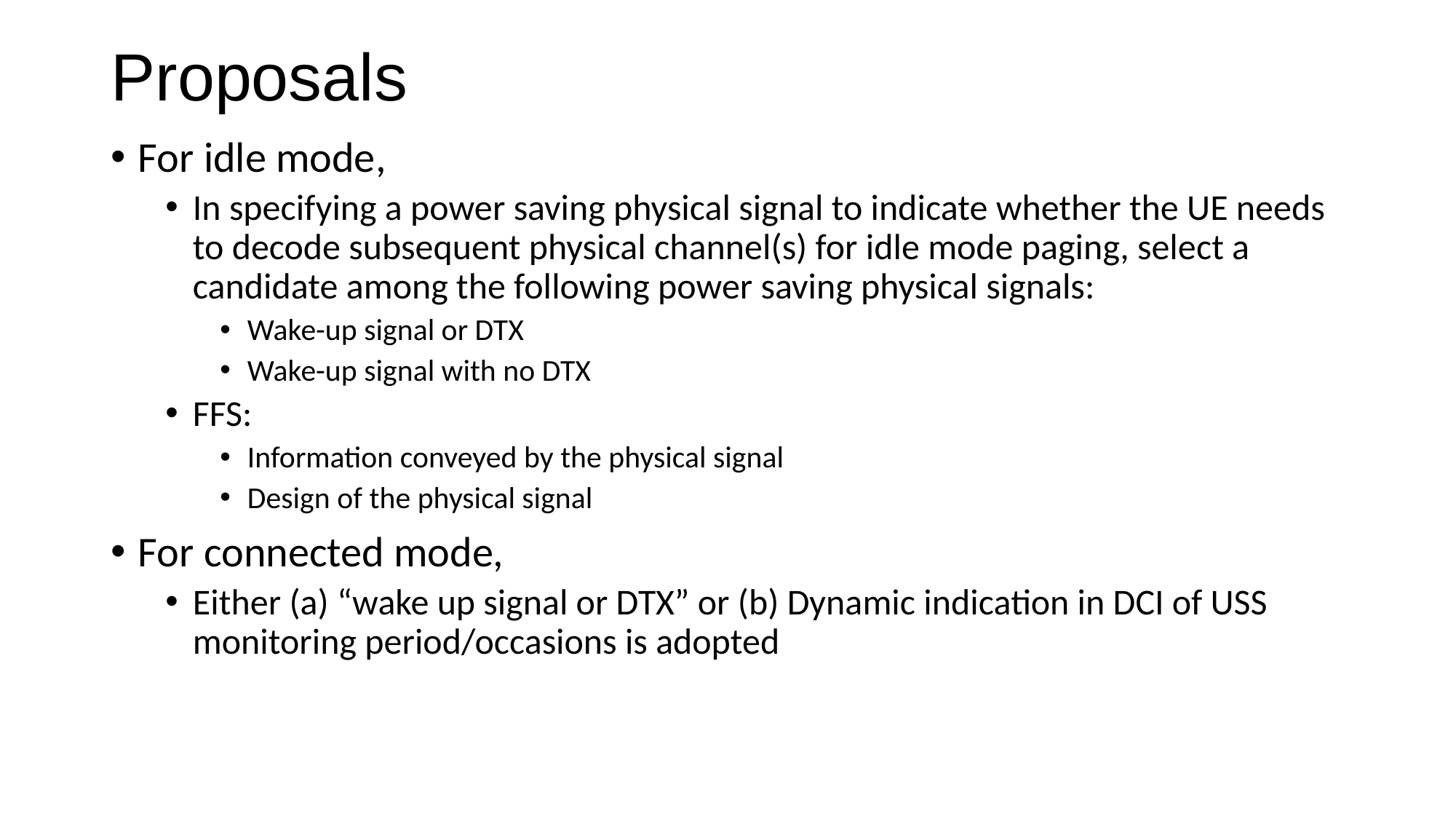

# Proposals
For idle mode,
In specifying a power saving physical signal to indicate whether the UE needs to decode subsequent physical channel(s) for idle mode paging, select a candidate among the following power saving physical signals:
Wake-up signal or DTX
Wake-up signal with no DTX
FFS:
Information conveyed by the physical signal
Design of the physical signal
For connected mode,
Either (a) “wake up signal or DTX” or (b) Dynamic indication in DCI of USS monitoring period/occasions is adopted